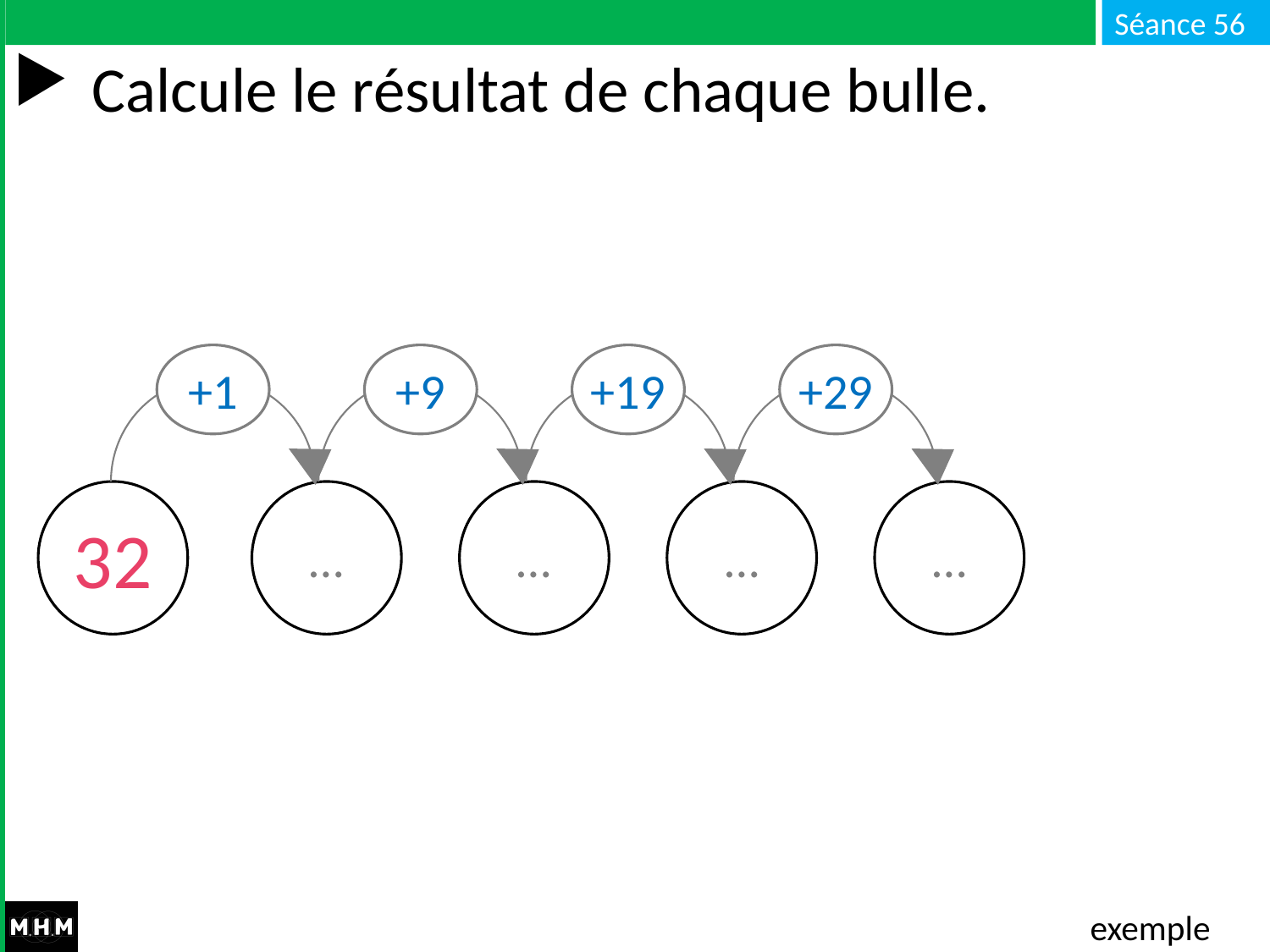

# Calcule le résultat de chaque bulle.
+1
+9
+19
+29

32
…
…
…
…
exemple